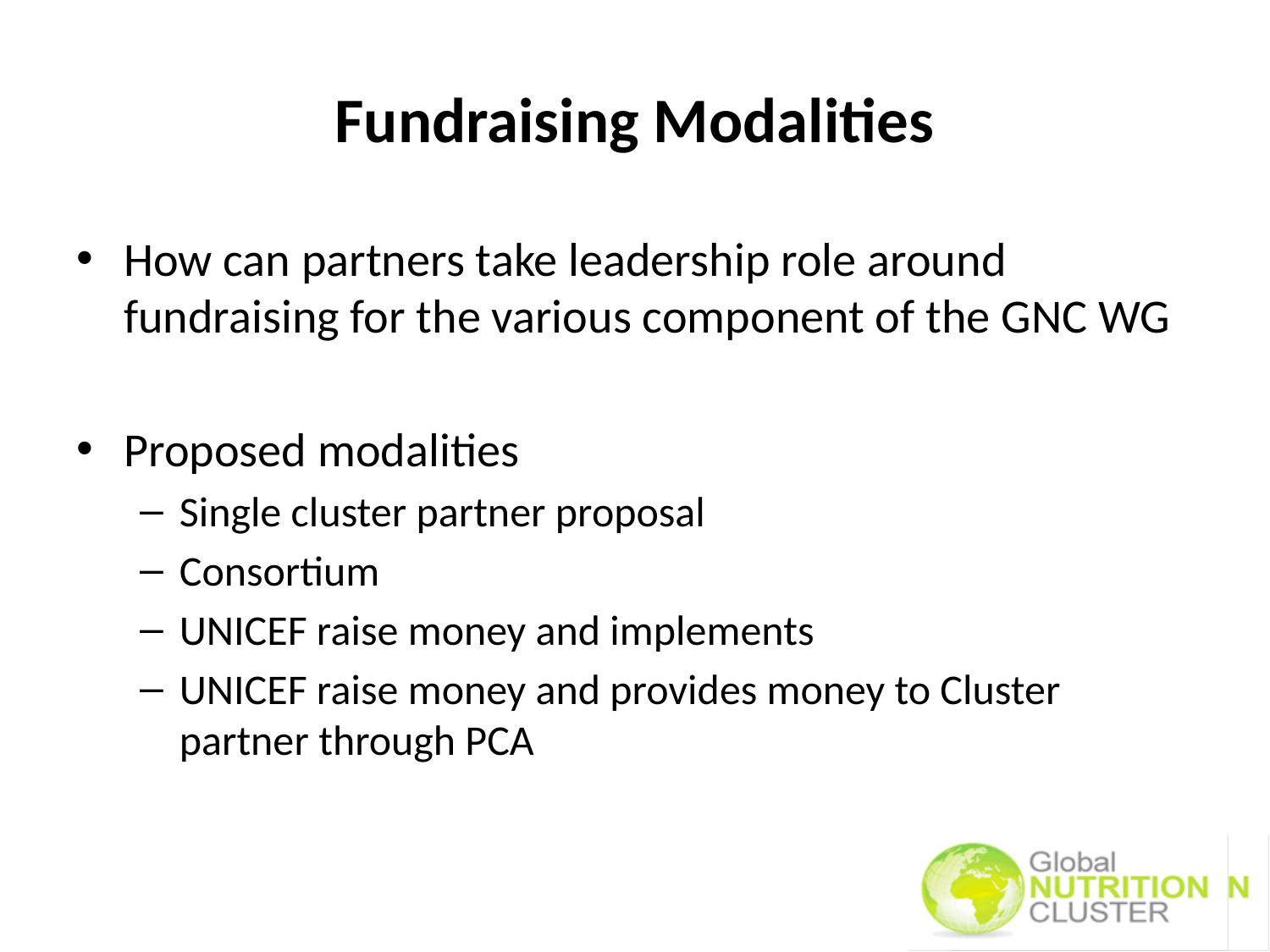

# Fundraising Modalities
How can partners take leadership role around fundraising for the various component of the GNC WG

Proposed modalities
Single cluster partner proposal
Consortium
UNICEF raise money and implements
UNICEF raise money and provides money to Cluster partner through PCA